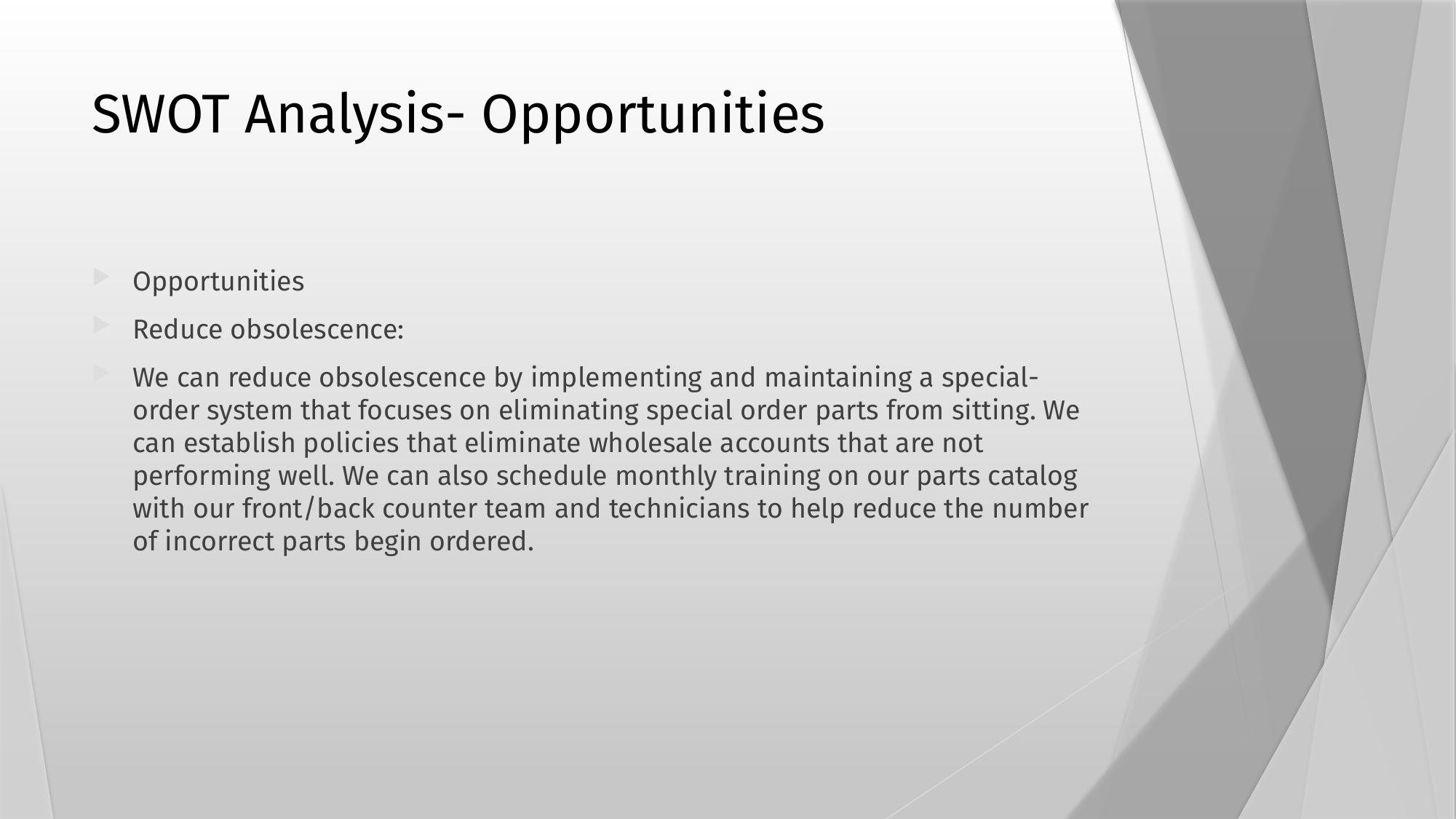

# SWOT Analysis- Opportunities
Opportunities
Reduce obsolescence:
We can reduce obsolescence by implementing and maintaining a special-order system that focuses on eliminating special order parts from sitting. We can establish policies that eliminate wholesale accounts that are not performing well. We can also schedule monthly training on our parts catalog with our front/back counter team and technicians to help reduce the number of incorrect parts begin ordered.